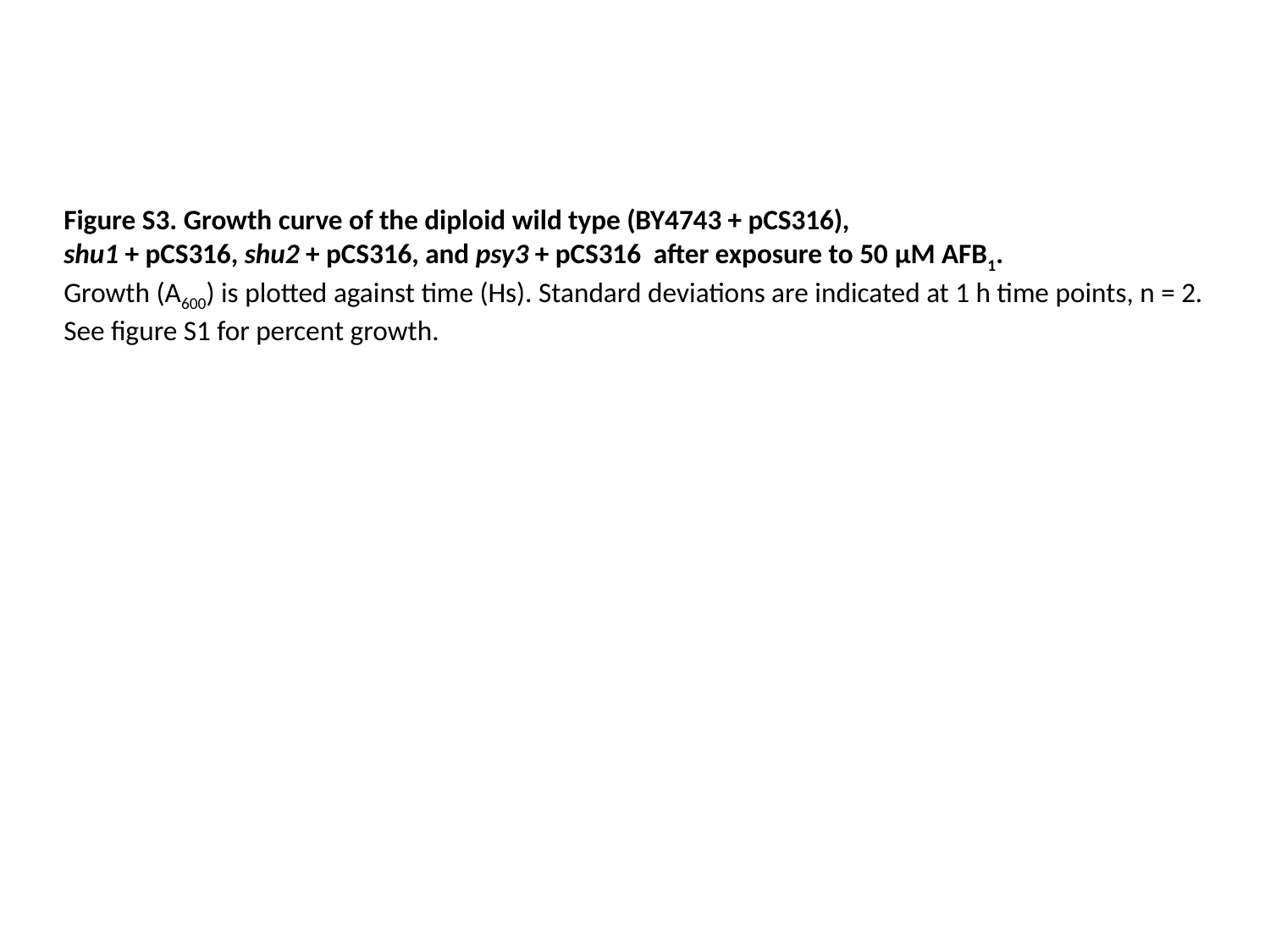

Figure S3. Growth curve of the diploid wild type (BY4743 + pCS316),
shu1 + pCS316, shu2 + pCS316, and psy3 + pCS316  after exposure to 50 μM AFB1.
Growth (A600) is plotted against time (Hs). Standard deviations are indicated at 1 h time points, n = 2.
See figure S1 for percent growth.